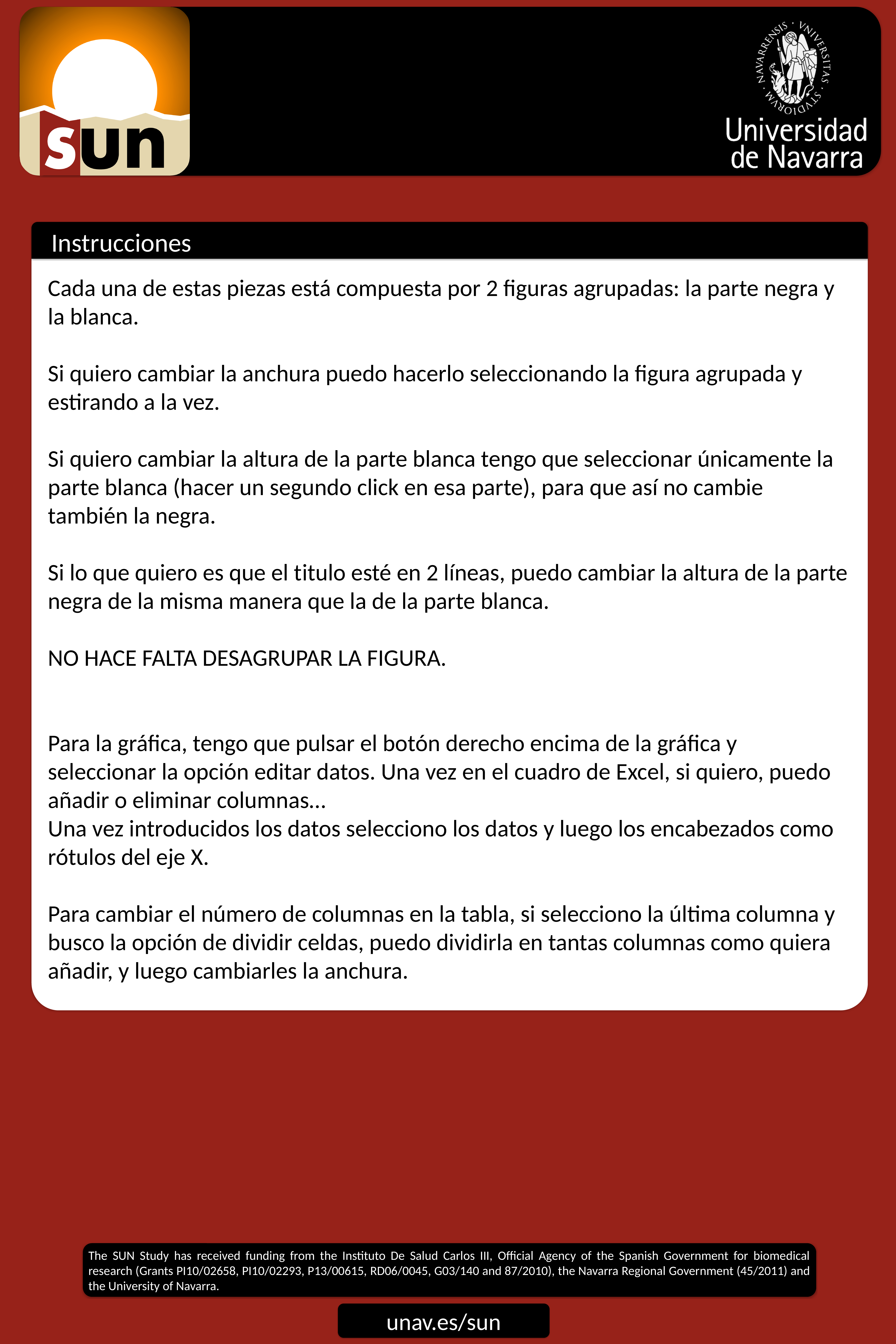

Instrucciones

Cada una de estas piezas está compuesta por 2 figuras agrupadas: la parte negra y la blanca.

Si quiero cambiar la anchura puedo hacerlo seleccionando la figura agrupada y estirando a la vez.

Si quiero cambiar la altura de la parte blanca tengo que seleccionar únicamente la parte blanca (hacer un segundo click en esa parte), para que así no cambie también la negra.

Si lo que quiero es que el titulo esté en 2 líneas, puedo cambiar la altura de la parte negra de la misma manera que la de la parte blanca.

NO HACE FALTA DESAGRUPAR LA FIGURA.

Para la gráfica, tengo que pulsar el botón derecho encima de la gráfica y seleccionar la opción editar datos. Una vez en el cuadro de Excel, si quiero, puedo añadir o eliminar columnas…
Una vez introducidos los datos selecciono los datos y luego los encabezados como rótulos del eje X.

Para cambiar el número de columnas en la tabla, si selecciono la última columna y busco la opción de dividir celdas, puedo dividirla en tantas columnas como quiera añadir, y luego cambiarles la anchura.